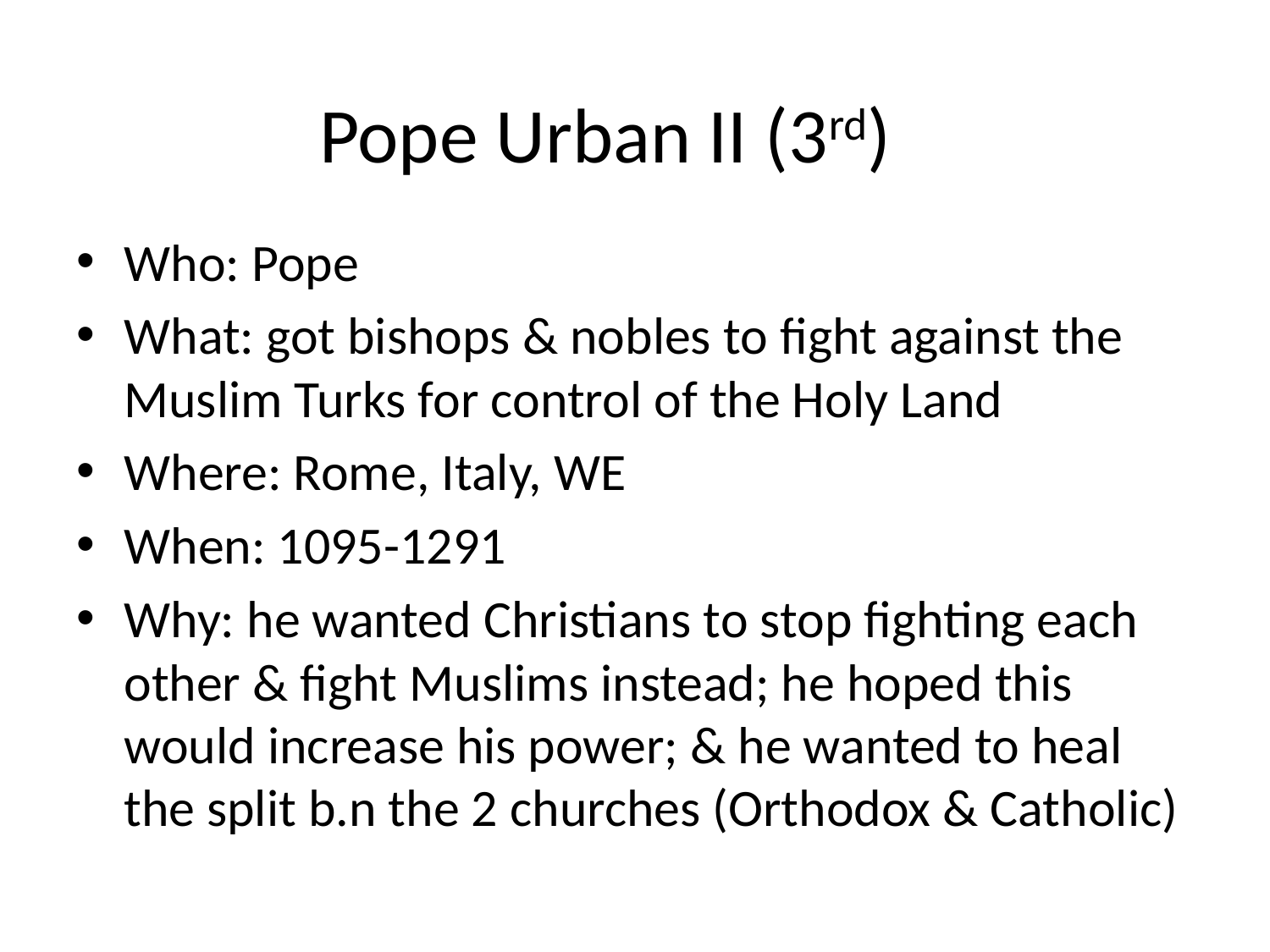

# Pope Urban II (3rd)
Who: Pope
What: got bishops & nobles to fight against the Muslim Turks for control of the Holy Land
Where: Rome, Italy, WE
When: 1095-1291
Why: he wanted Christians to stop fighting each other & fight Muslims instead; he hoped this would increase his power; & he wanted to heal the split b.n the 2 churches (Orthodox & Catholic)